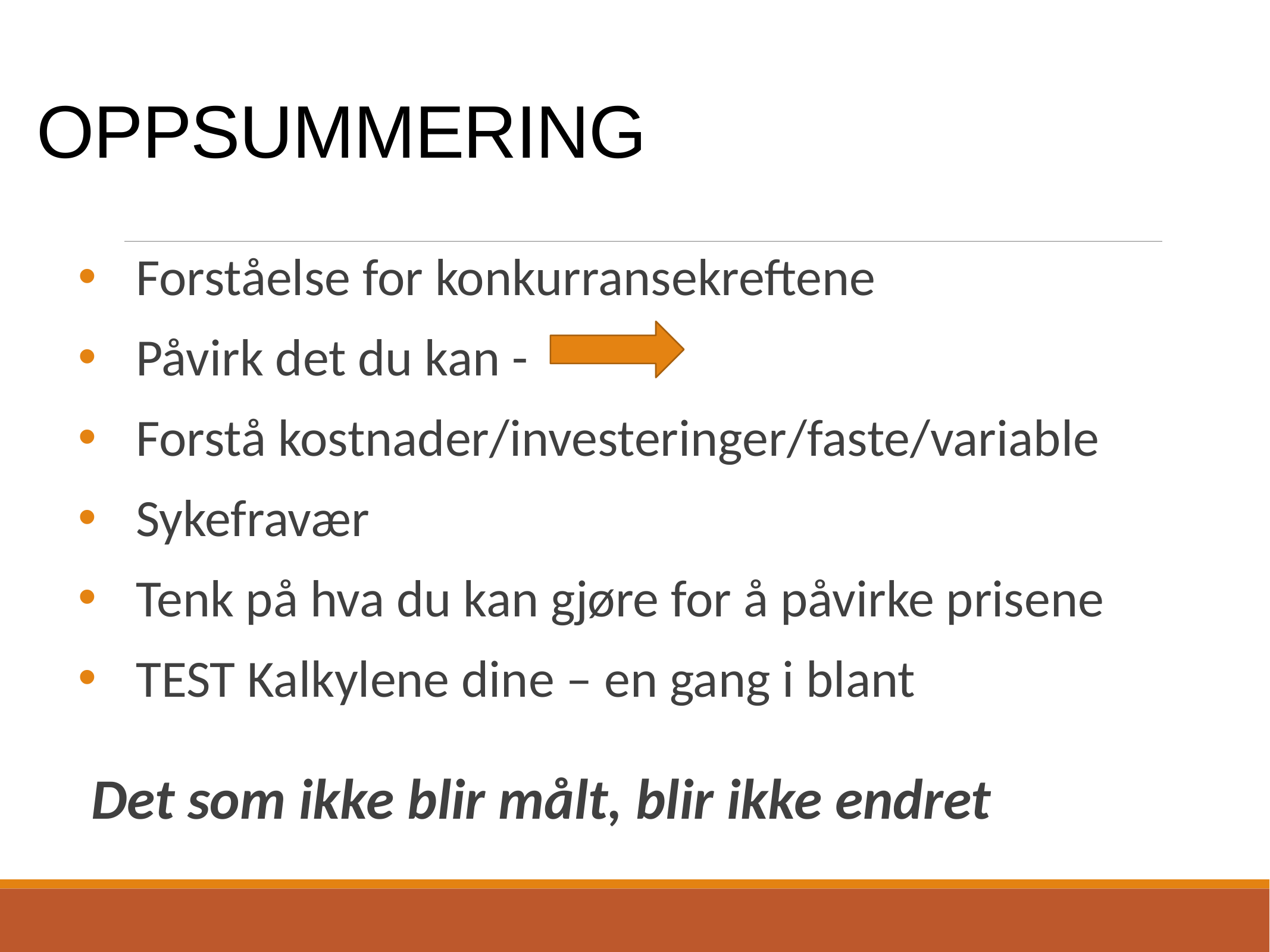

# OPPSUMMERING
Forståelse for konkurransekreftene
Påvirk det du kan -
Forstå kostnader/investeringer/faste/variable
Sykefravær
Tenk på hva du kan gjøre for å påvirke prisene
TEST Kalkylene dine – en gang i blant

Det som ikke blir målt, blir ikke endret